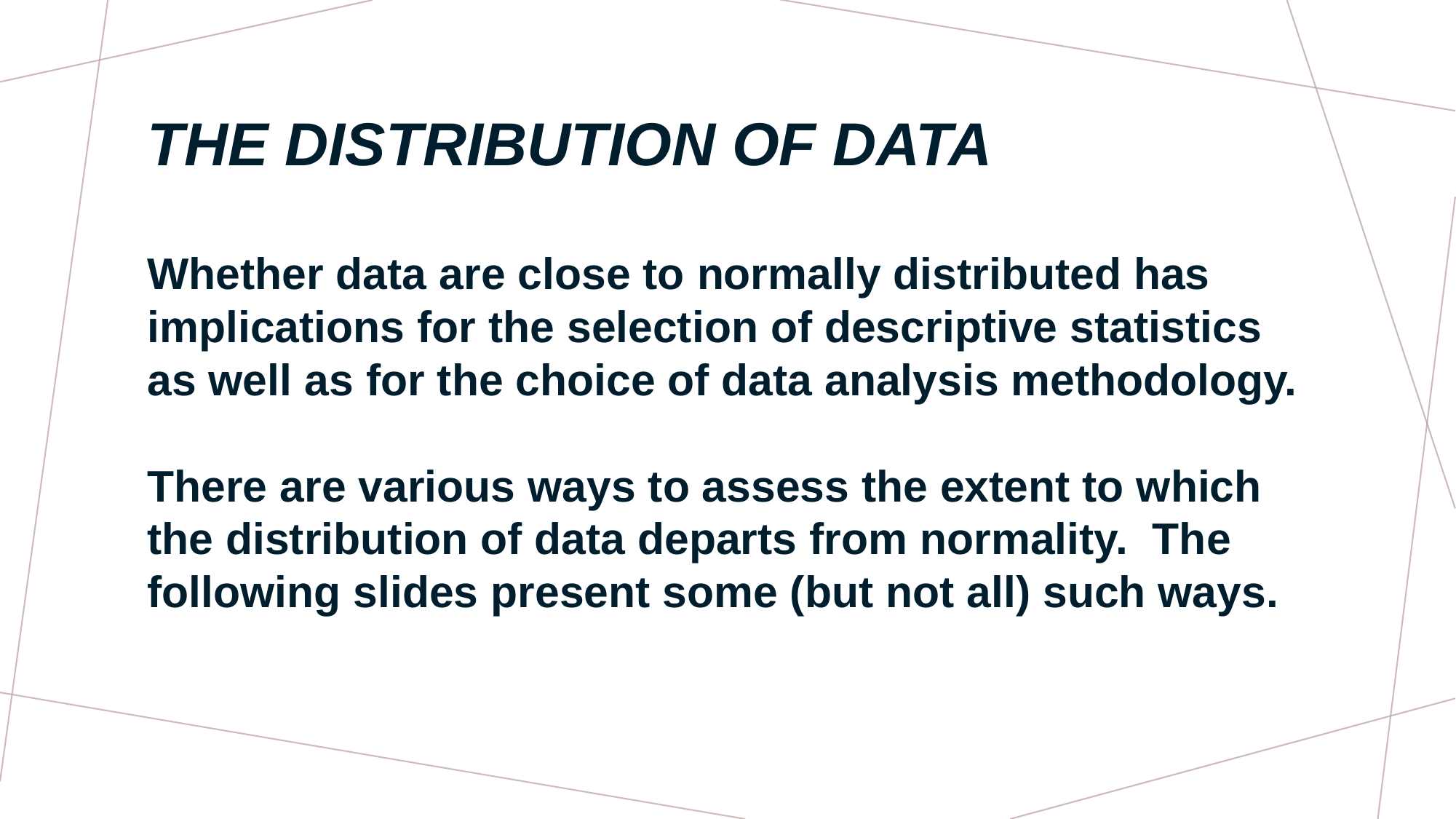

# THE DISTRIBUTION OF DATA
Whether data are close to normally distributed has implications for the selection of descriptive statistics as well as for the choice of data analysis methodology.

There are various ways to assess the extent to which the distribution of data departs from normality.  The following slides present some (but not all) such ways.